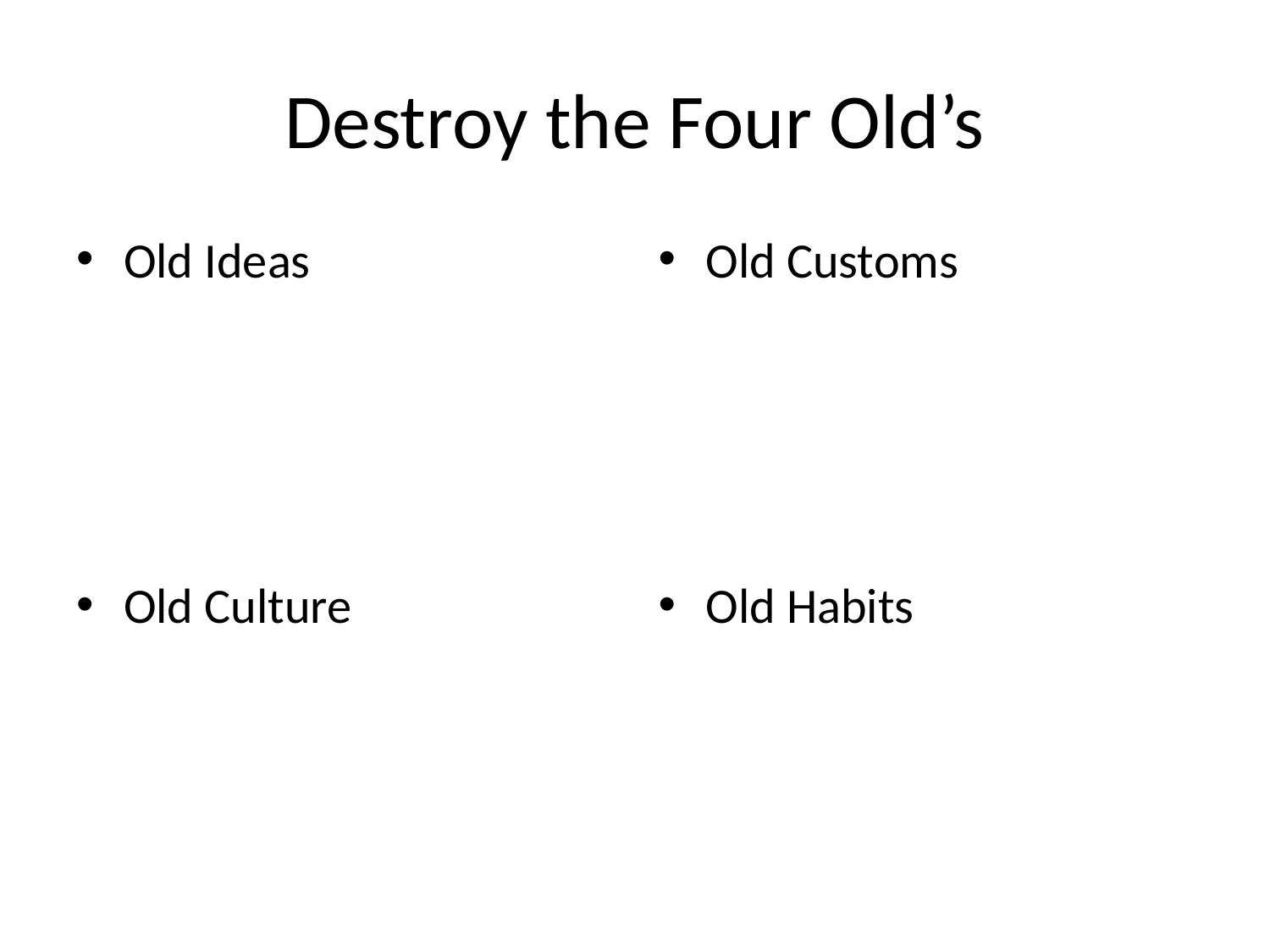

# Destroy the Four Old’s
Old Ideas

Old Culture
Old Customs

Old Habits